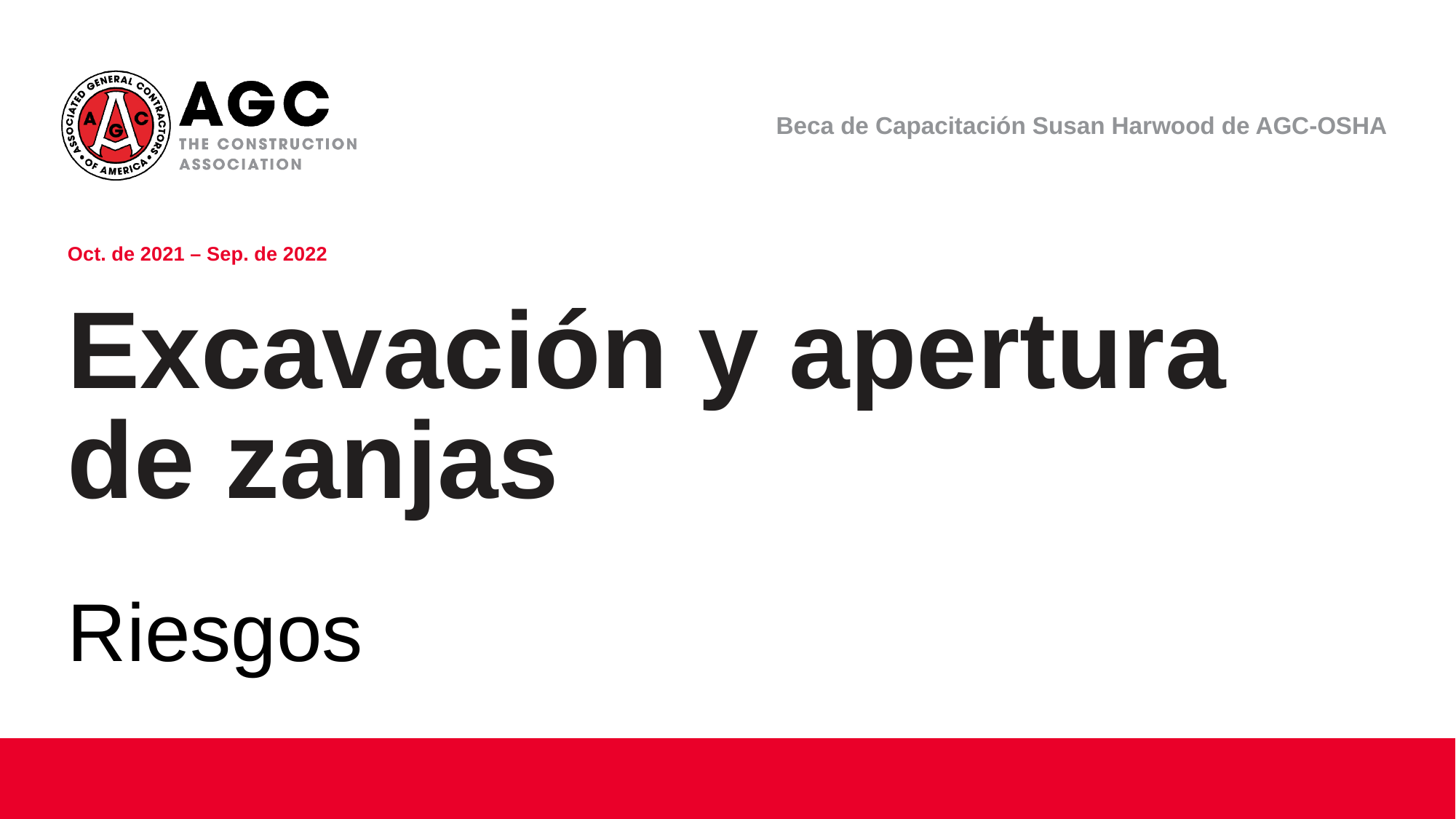

Beca de Capacitación Susan Harwood de AGC-OSHA
Oct. de 2021 – Sep. de 2022
Excavación y apertura de zanjas
Riesgos